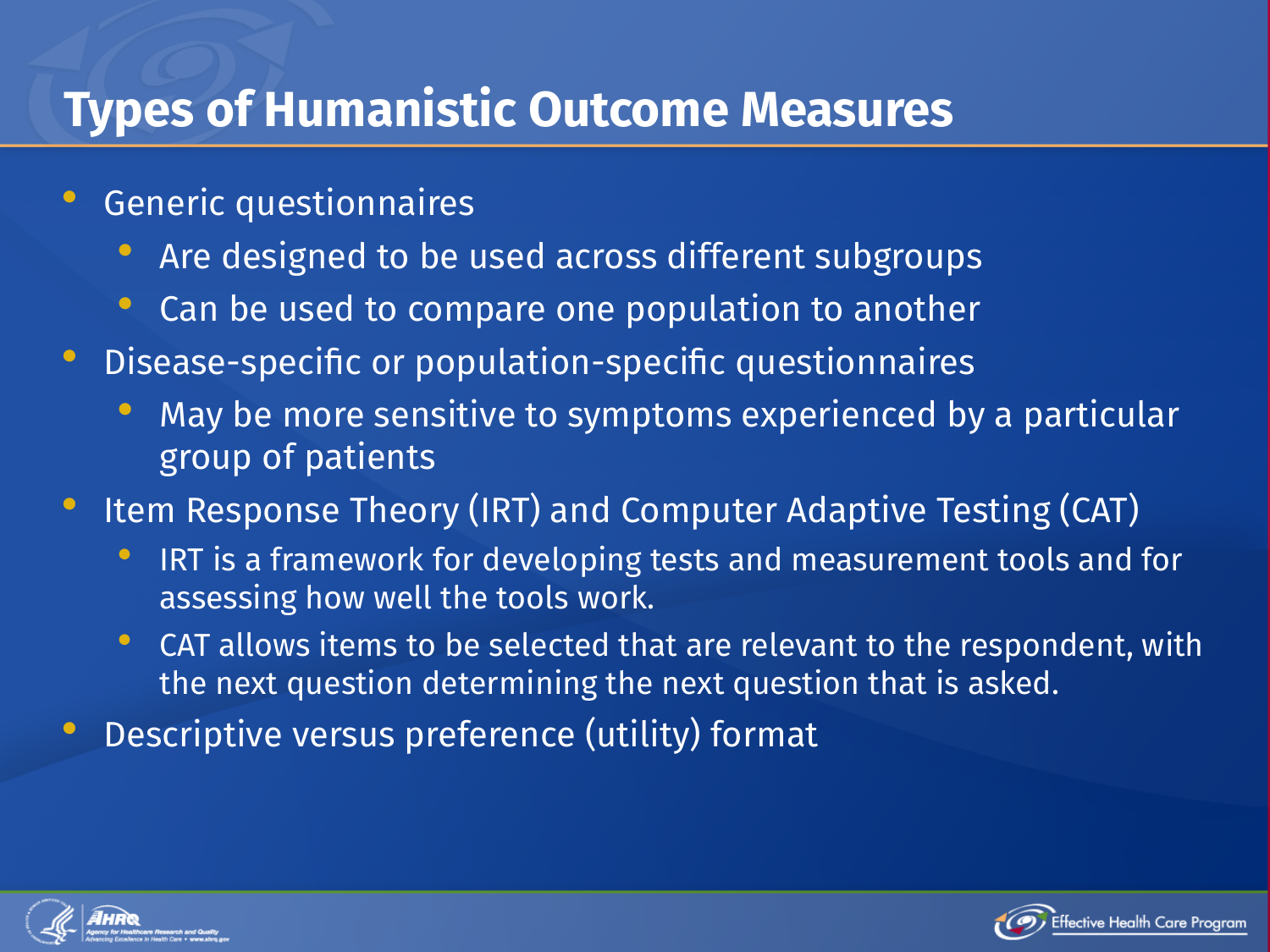

# Types of Humanistic Outcome Measures
Generic questionnaires
Are designed to be used across different subgroups
Can be used to compare one population to another
Disease-specific or population-specific questionnaires
May be more sensitive to symptoms experienced by a particular group of patients
Item Response Theory (IRT) and Computer Adaptive Testing (CAT)
IRT is a framework for developing tests and measurement tools and for assessing how well the tools work.
CAT allows items to be selected that are relevant to the respondent, with the next question determining the next question that is asked.
Descriptive versus preference (utility) format